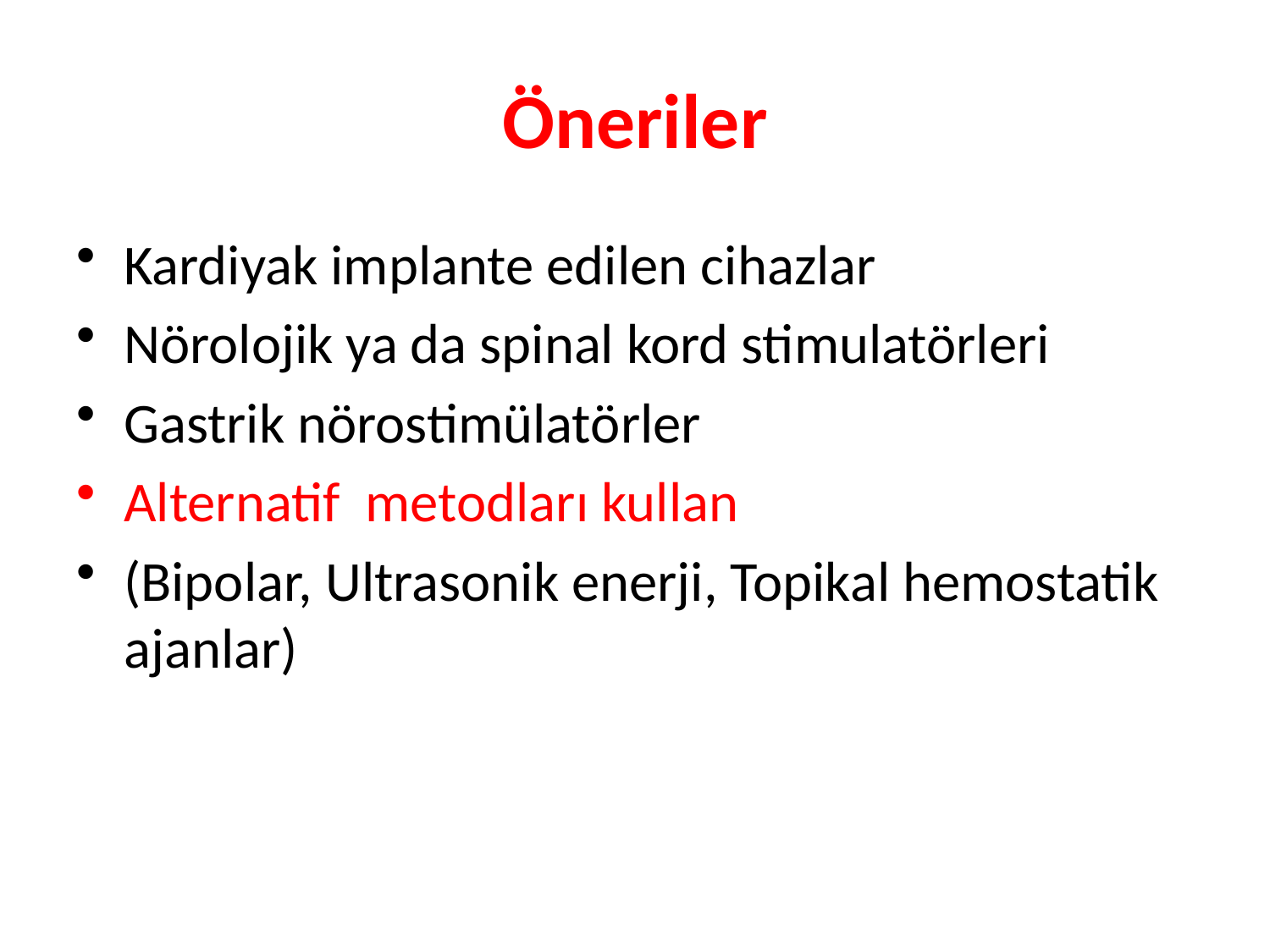

# Öneriler
Kardiyak implante edilen cihazlar
Nörolojik ya da spinal kord stimulatörleri
Gastrik nörostimülatörler
Alternatif  metodları kullan
(Bipolar, Ultrasonik enerji, Topikal hemostatik ajanlar)